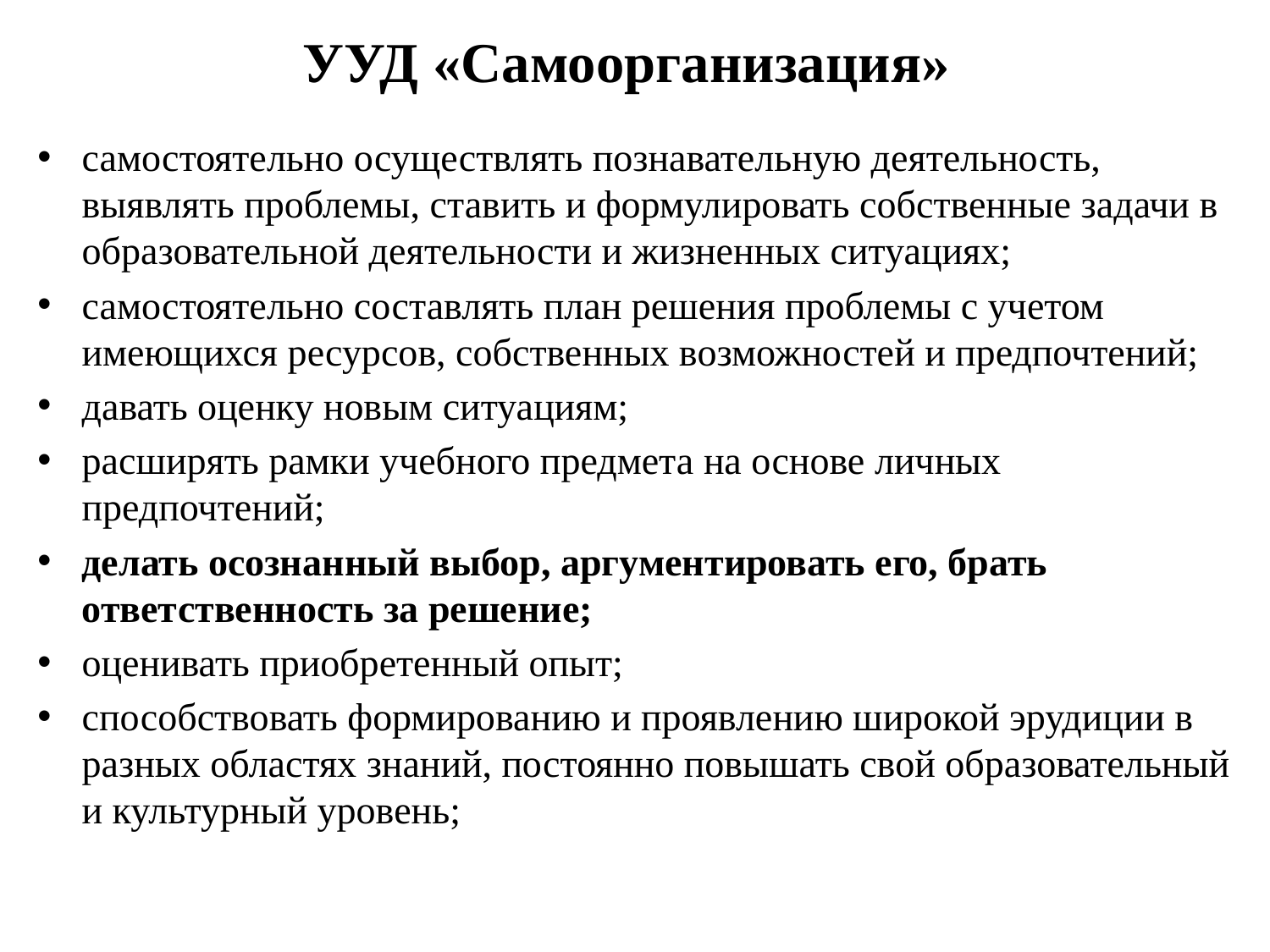

# УУД «Самоорганизация»
самостоятельно осуществлять познавательную деятельность, выявлять проблемы, ставить и формулировать собственные задачи в образовательной деятельности и жизненных ситуациях;
самостоятельно составлять план решения проблемы с учетом имеющихся ресурсов, собственных возможностей и предпочтений;
давать оценку новым ситуациям;
расширять рамки учебного предмета на основе личных предпочтений;
делать осознанный выбор, аргументировать его, брать ответственность за решение;
оценивать приобретенный опыт;
способствовать формированию и проявлению широкой эрудиции в разных областях знаний, постоянно повышать свой образовательный и культурный уровень;